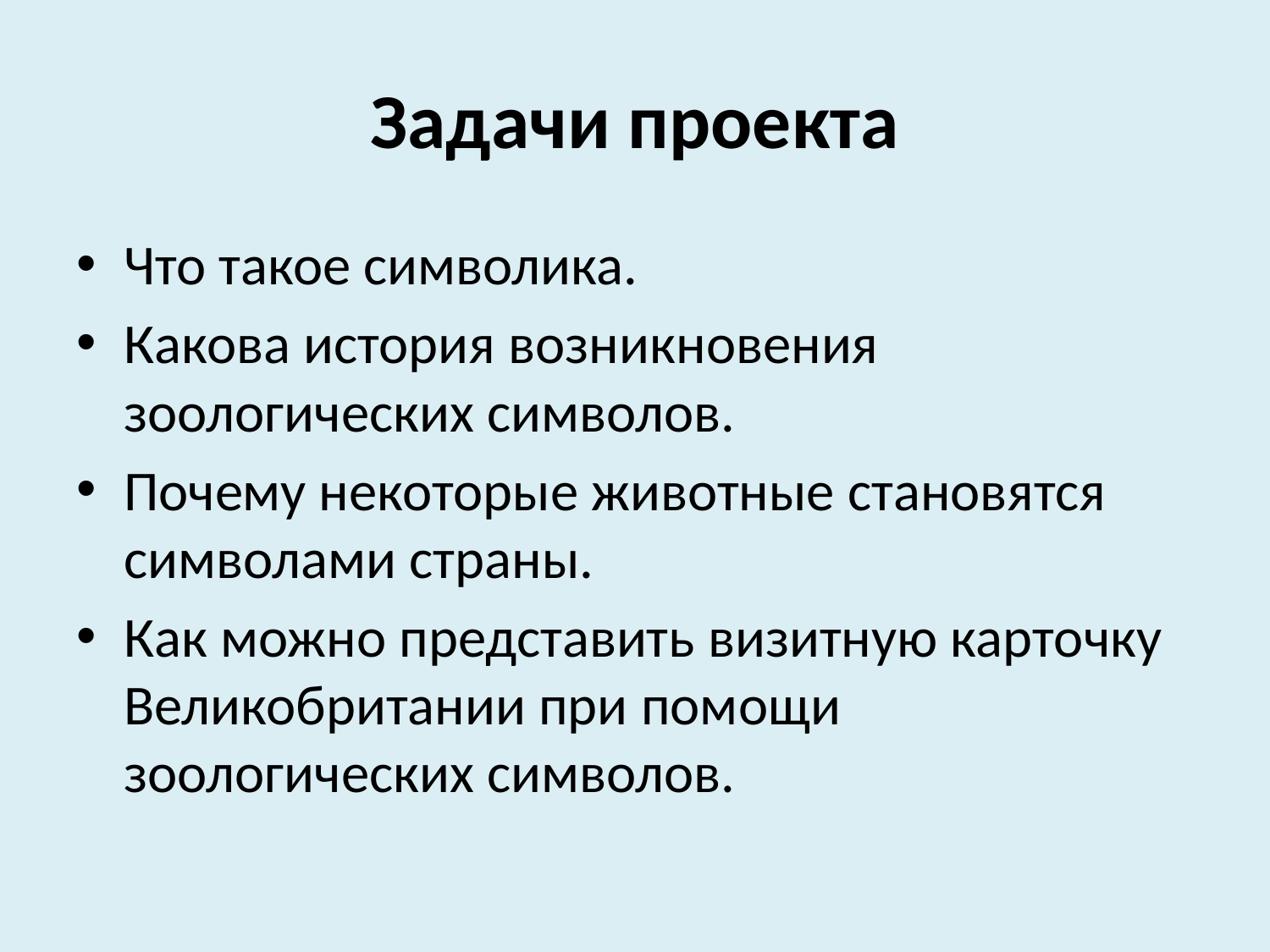

# Задачи проекта
Что такое символика.
Какова история возникновения зоологических символов.
Почему некоторые животные становятся символами страны.
Как можно представить визитную карточку Великобритании при помощи зоологических символов.